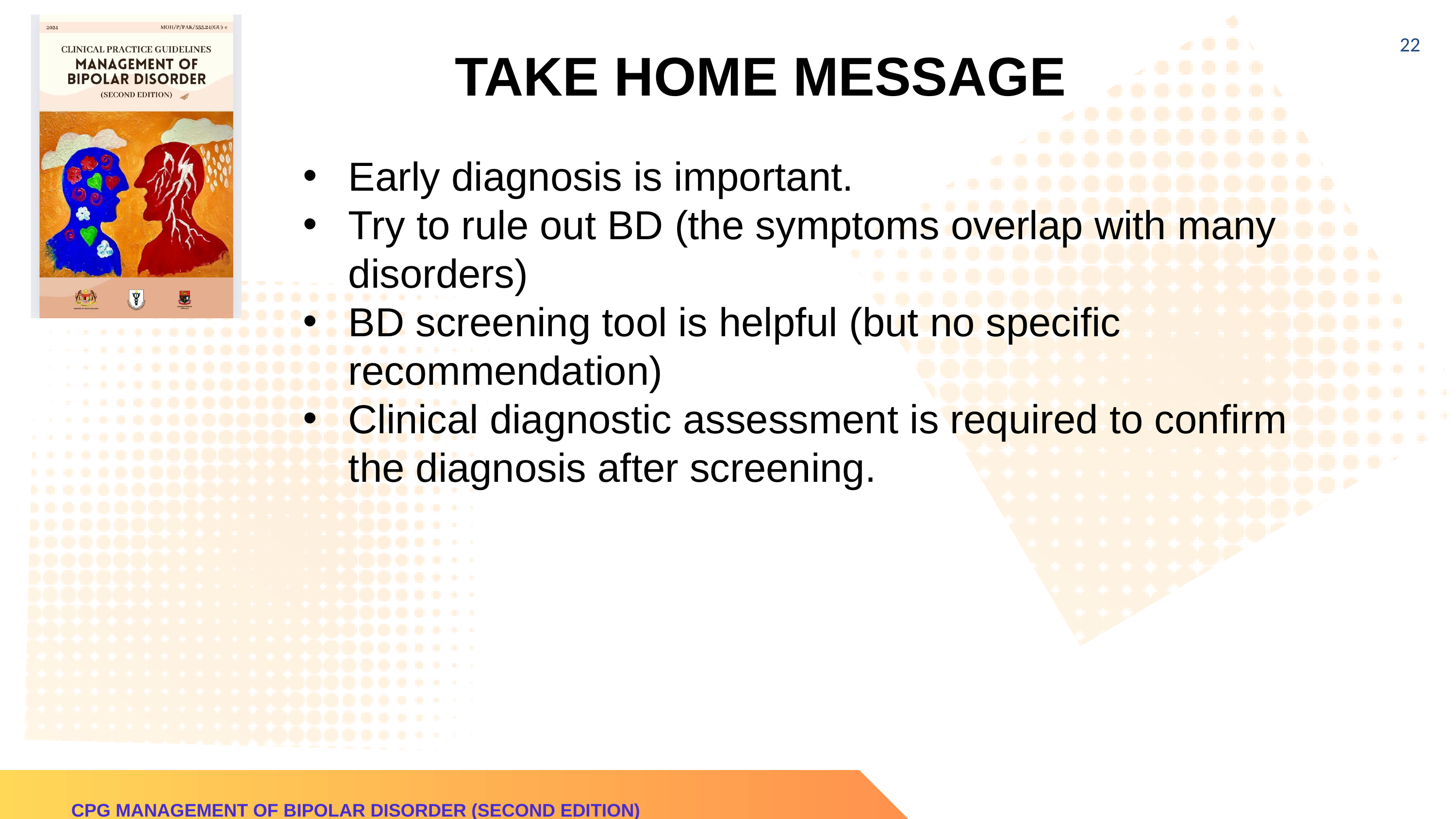

22
TAKE HOME MESSAGE

Early diagnosis is important.
Try to rule out BD (the symptoms overlap with many disorders)
BD screening tool is helpful (but no specific recommendation)
Clinical diagnostic assessment is required to confirm the diagnosis after screening.

CPG MANAGEMENT OF BIPOLAR DISORDER (SECOND EDITION)